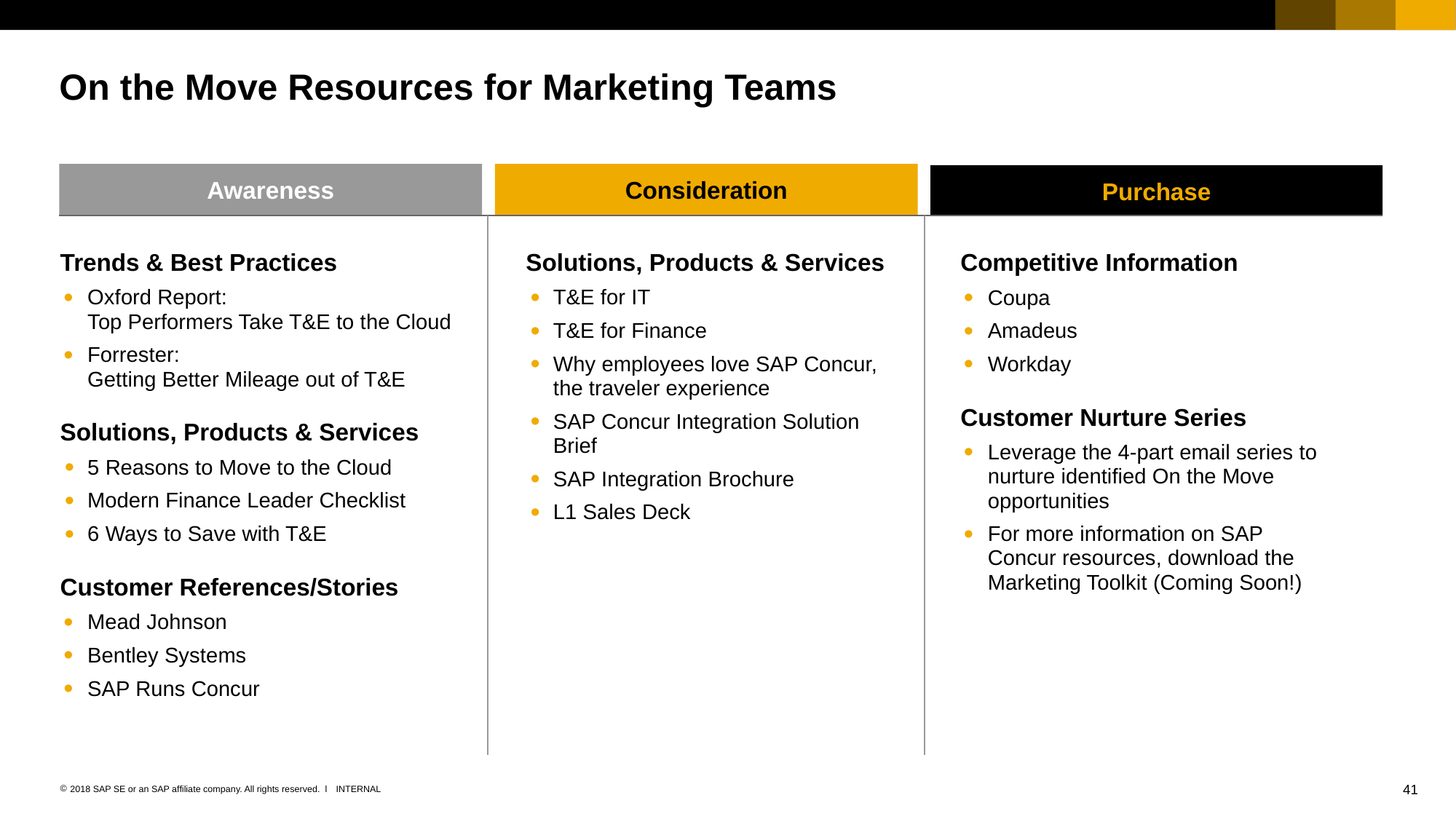

# On the Move Resources for Marketing Teams
Awareness
Consideration
Purchase
Trends & Best Practices
Oxford Report:
Top Performers Take T&E to the Cloud
Forrester:
Getting Better Mileage out of T&E
Solutions, Products & Services
5 Reasons to Move to the Cloud
Modern Finance Leader Checklist
6 Ways to Save with T&E
Customer References/Stories
Mead Johnson
Bentley Systems
SAP Runs Concur
Solutions, Products & Services
T&E for IT
T&E for Finance
Why employees love SAP Concur, the traveler experience
SAP Concur Integration Solution Brief
SAP Integration Brochure
L1 Sales Deck
Competitive Information
Coupa
Amadeus
Workday
Customer Nurture Series
Leverage the 4-part email series to nurture identified On the Move opportunities
For more information on SAP Concur resources, download the Marketing Toolkit (Coming Soon!)